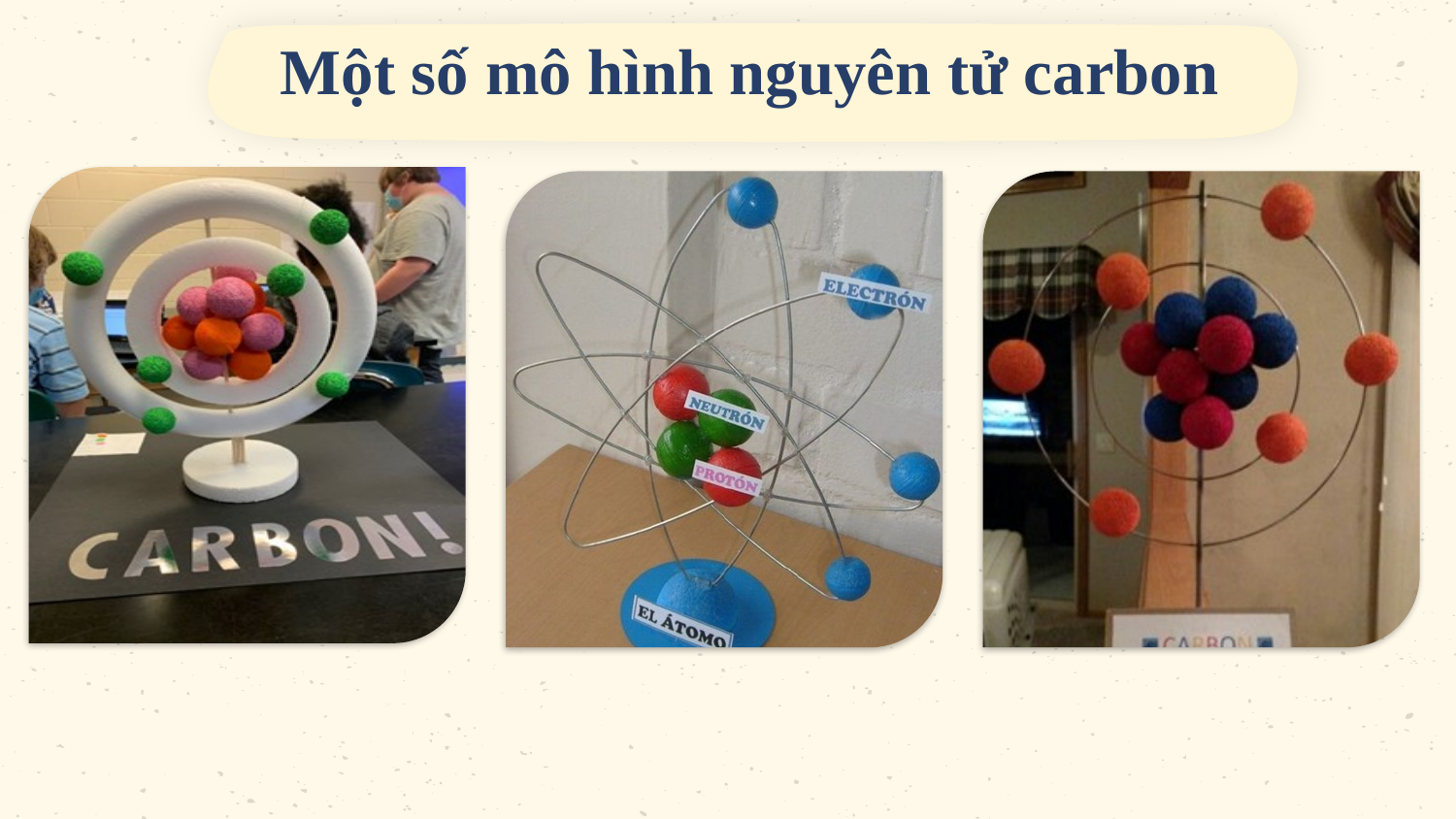

Một số mô hình nguyên tử carbon